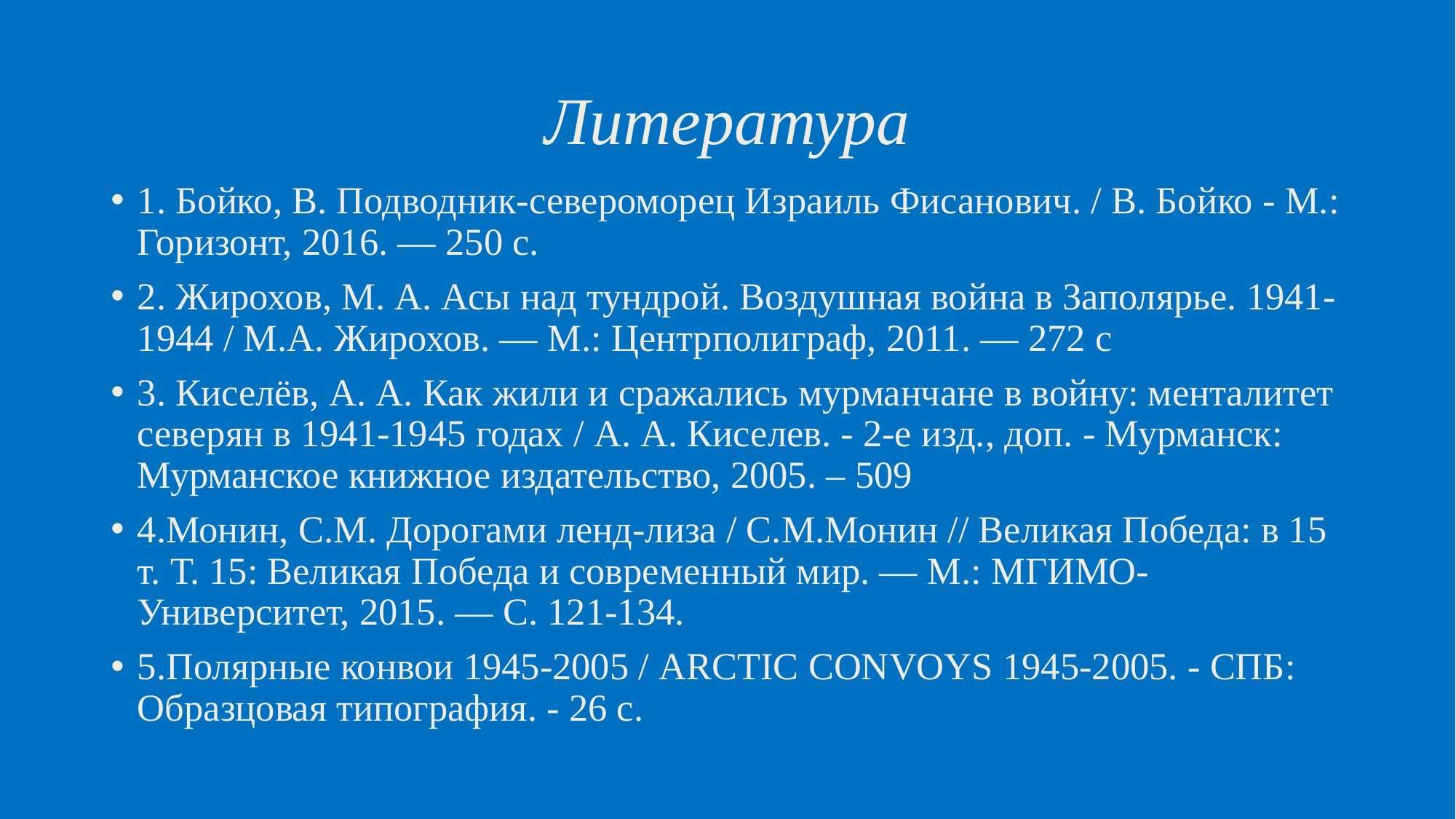

# Литература
1. Бойко, В. Подводник-североморец Израиль Фисанович. / В. Бойко - М.: Горизонт, 2016. — 250 с.
2. Жирохов, М. А. Асы над тундрой. Воздушная война в Заполярье. 1941-1944 / М.А. Жирохов. — М.: Центрполиграф, 2011. — 272 с
3. Киселёв, А. А. Как жили и сражались мурманчане в войну: менталитет северян в 1941-1945 годах / А. А. Киселев. - 2-е изд., доп. - Мурманск: Мурманское книжное издательство, 2005. – 509
4.Монин, С.М. Дорогами ленд-лиза / С.М.Монин // Великая Победа: в 15 т. Т. 15: Великая Победа и современный мир. — М.: МГИМО-Университет, 2015. — С. 121-134.
5.Полярные конвои 1945-2005 / ARCTIC CONVOYS 1945-2005. - СПБ: Образцовая типография. - 26 с.